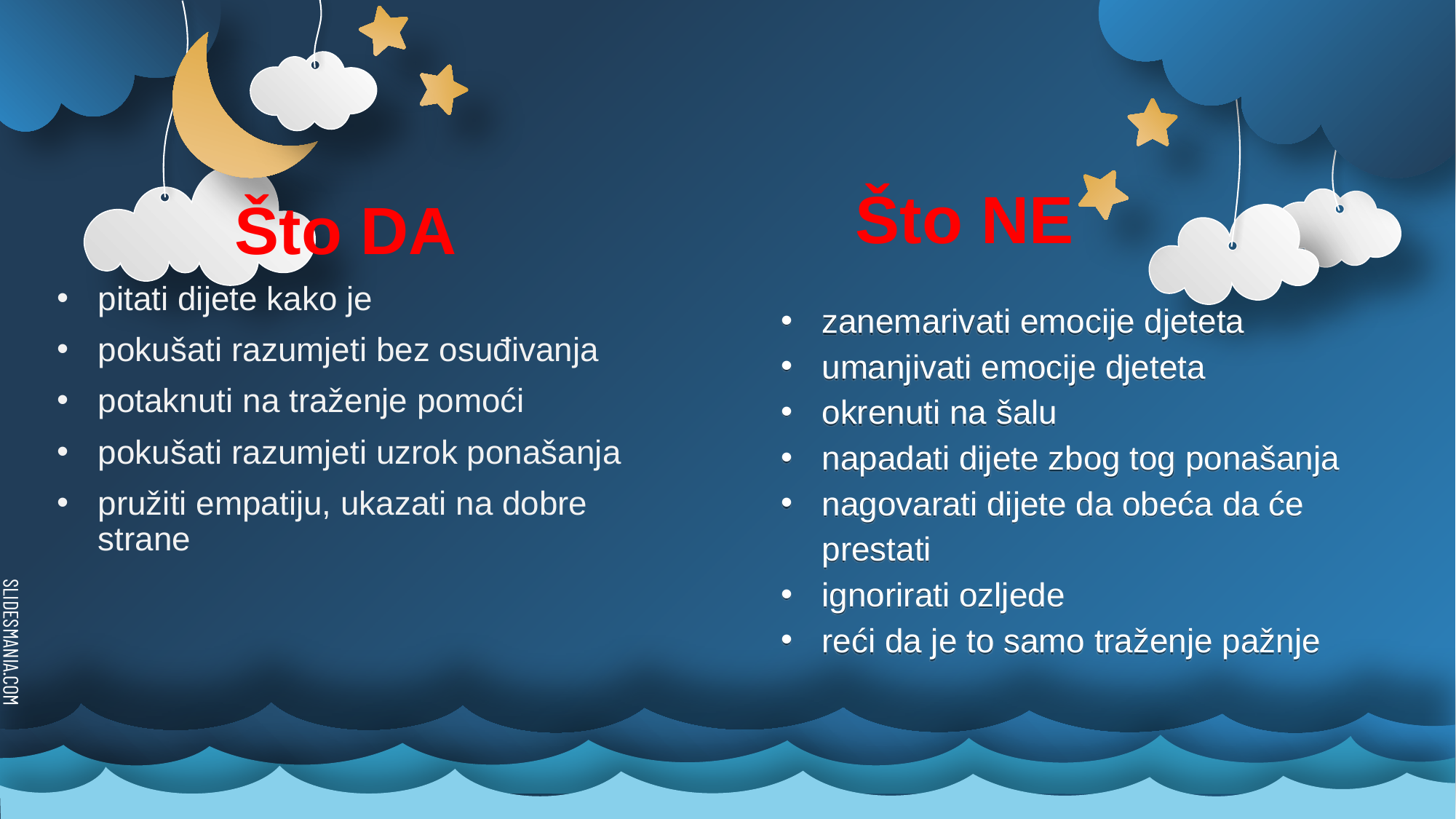

Što NE
Što DA
pitati dijete kako je
pokušati razumjeti bez osuđivanja
potaknuti na traženje pomoći
pokušati razumjeti uzrok ponašanja
pružiti empatiju, ukazati na dobre strane

zanemarivati emocije djeteta
umanjivati emocije djeteta
okrenuti na šalu
napadati dijete zbog tog ponašanja
nagovarati dijete da obeća da će prestati
ignorirati ozljede
reći da je to samo traženje pažnje